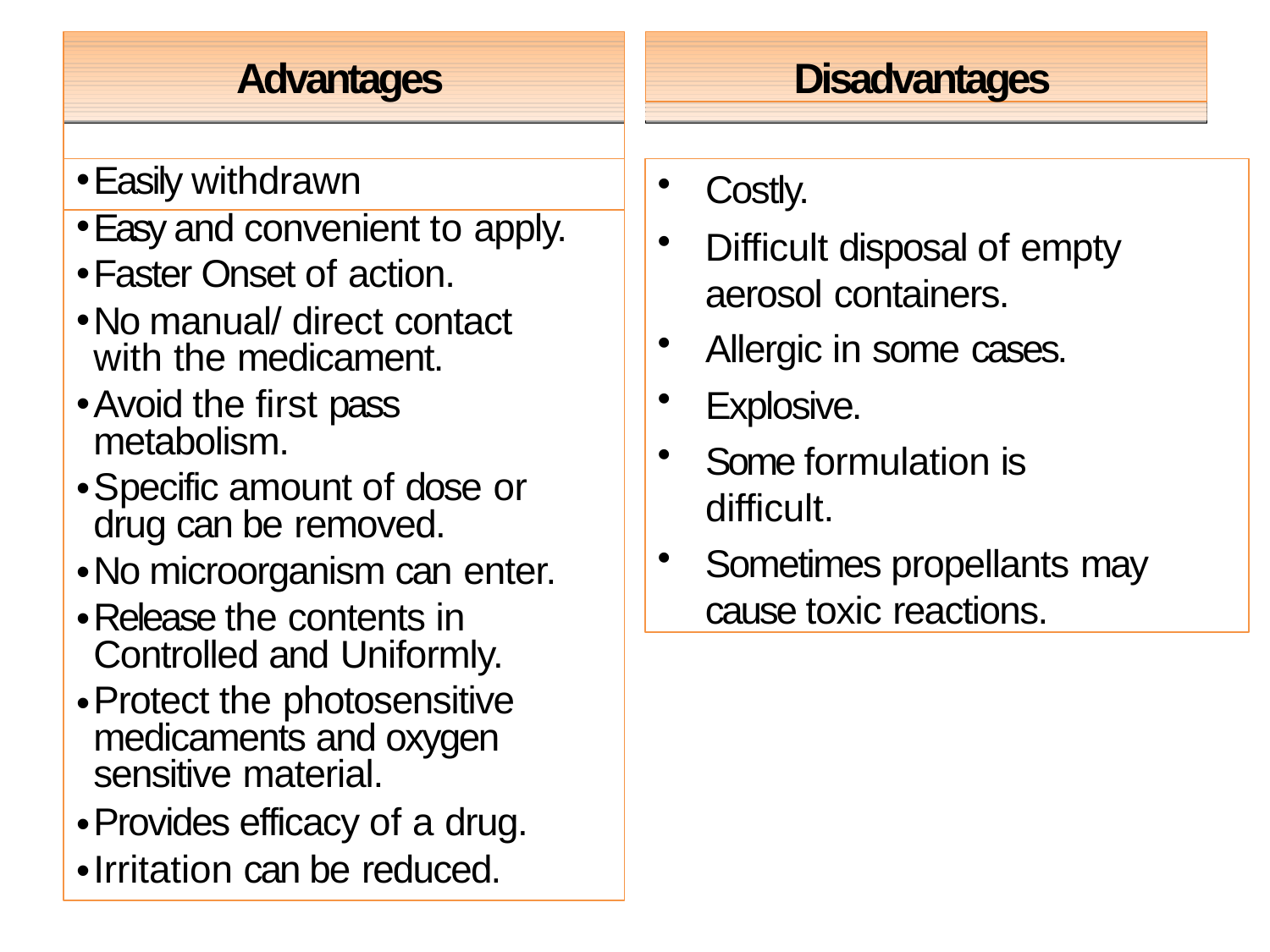

# Advantages
Disadvantages

•
•
•
•
Easily withdrawn
Easy and convenient to apply.  Faster Onset of action.
No manual/ direct contact  with the medicament.
Avoid the first pass  metabolism.
Specific amount of dose or  drug can be removed.
No microorganism can enter.
Release the contents in  Controlled and Uniformly.
Protect the photosensitive  medicaments and oxygen  sensitive material.
Provides efficacy of a drug.  Irritation can be reduced.

Costly.
Difficult disposal of empty  aerosol containers.
Allergic in some cases.
Explosive.
Some formulation is difficult.
Sometimes propellants may  cause toxic reactions.
•
•
•
•
•
•
•